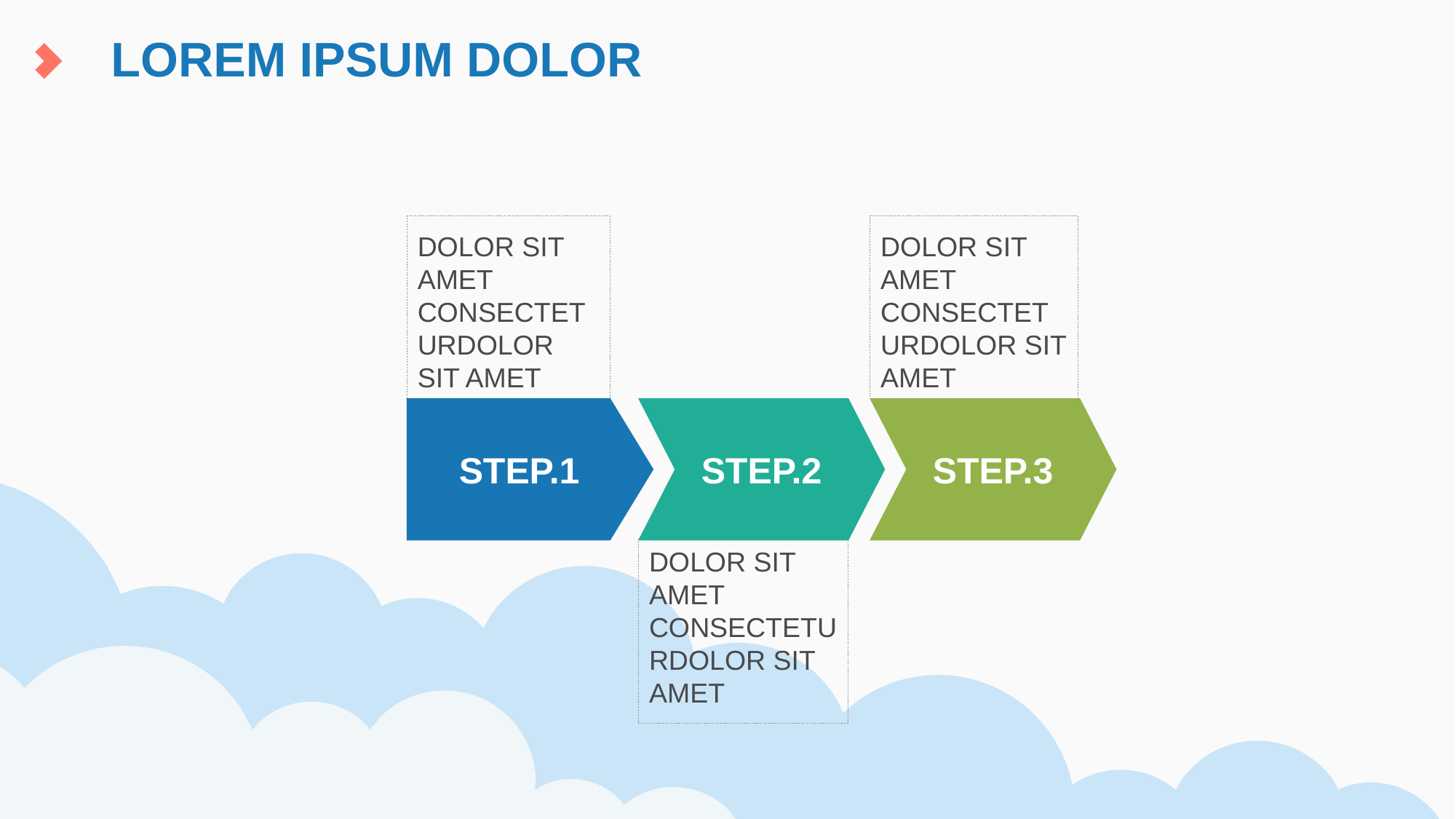

# LOREM IPSUM DOLOR
DOLOR SIT AMET CONSECTETURDOLOR SIT AMET
DOLOR SIT AMET CONSECTETURDOLOR SIT AMET
STEP.1
STEP.2
STEP.3
DOLOR SIT AMET CONSECTETURDOLOR SIT AMET